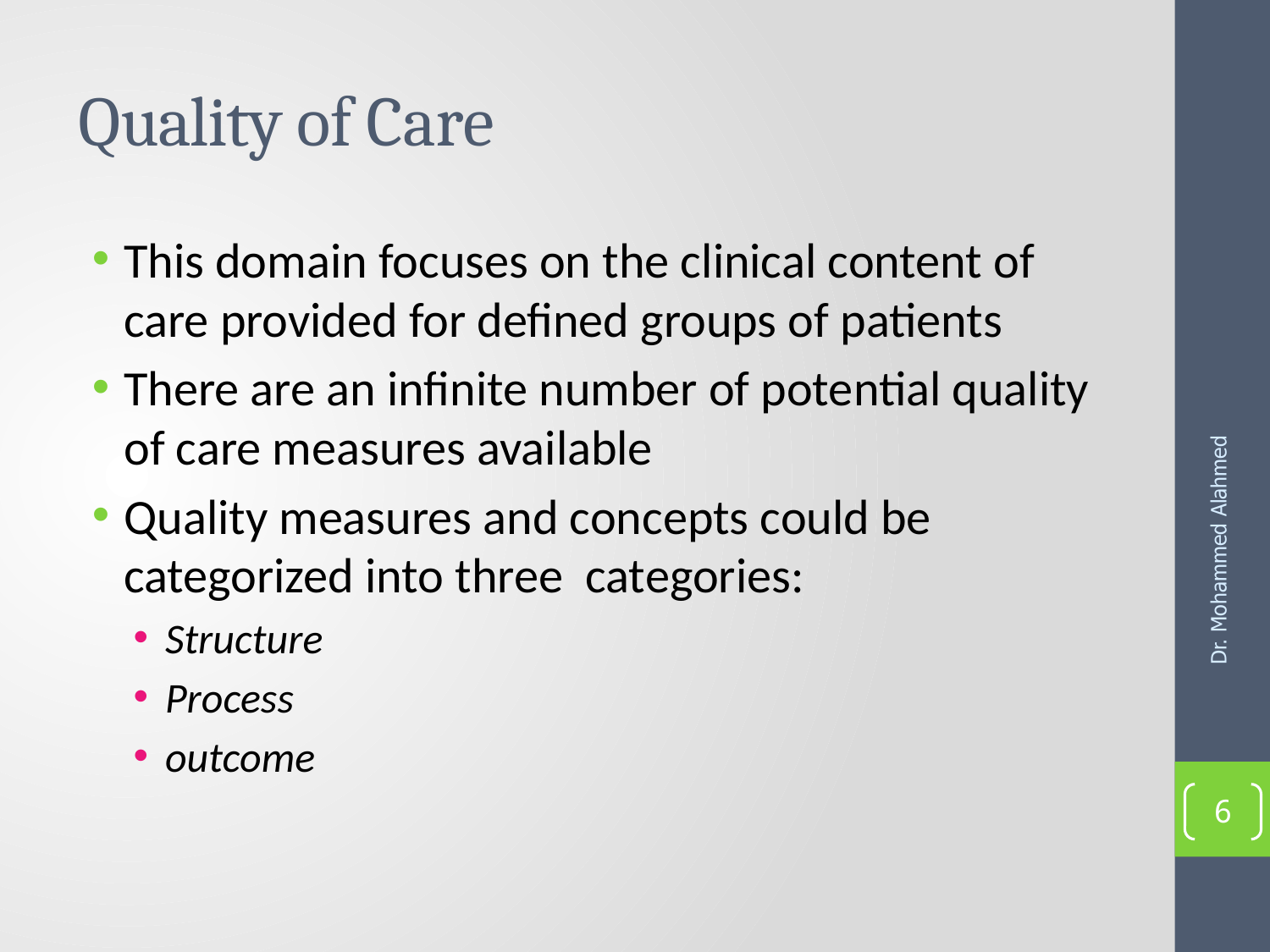

# Quality of Care
This domain focuses on the clinical content of care provided for defined groups of patients
There are an infinite number of potential quality of care measures available
Quality measures and concepts could be categorized into three  categories:
Structure
Process
outcome

Dr. Mohammed Alahmed
6